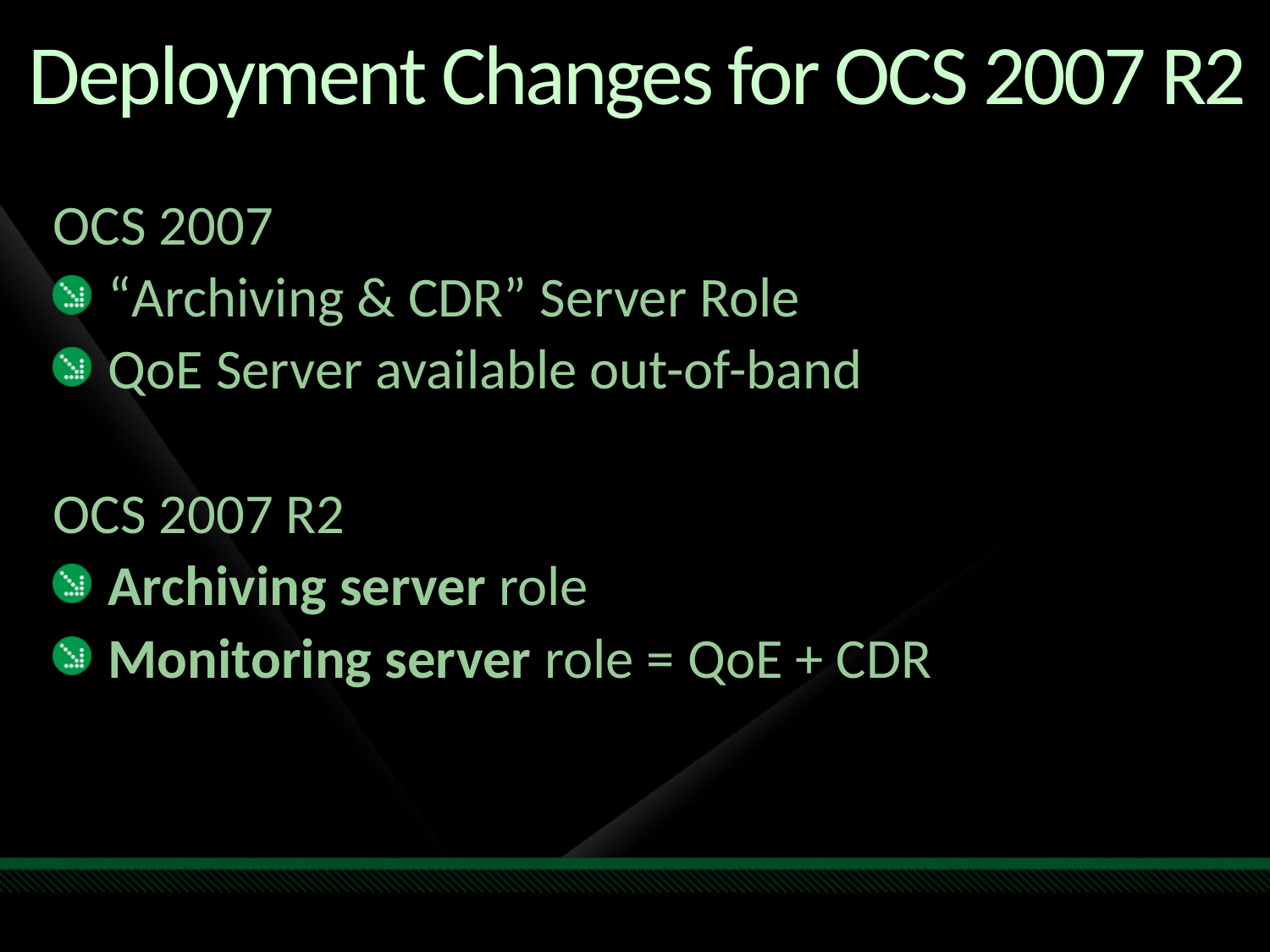

# Deployment Changes for OCS 2007 R2
OCS 2007
“Archiving & CDR” Server Role
QoE Server available out-of-band

OCS 2007 R2
Archiving server role
Monitoring server role = QoE + CDR